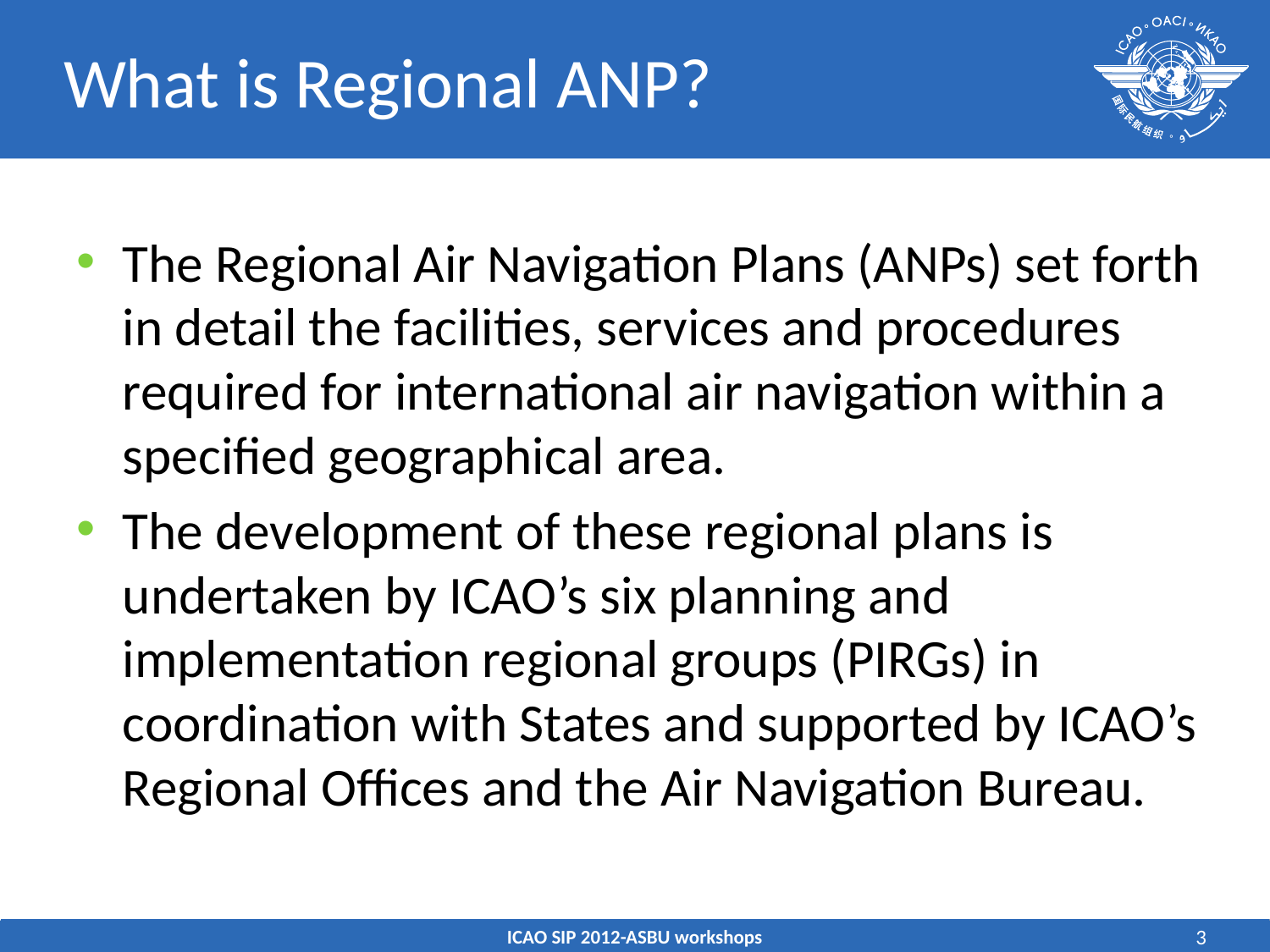

# What is Regional ANP?
The Regional Air Navigation Plans (ANPs) set forth in detail the facilities, services and procedures required for international air navigation within a specified geographical area.
The development of these regional plans is undertaken by ICAO’s six planning and implementation regional groups (PIRGs) in coordination with States and supported by ICAO’s Regional Offices and the Air Navigation Bureau.

ICAO SIP 2012-ASBU workshops
3